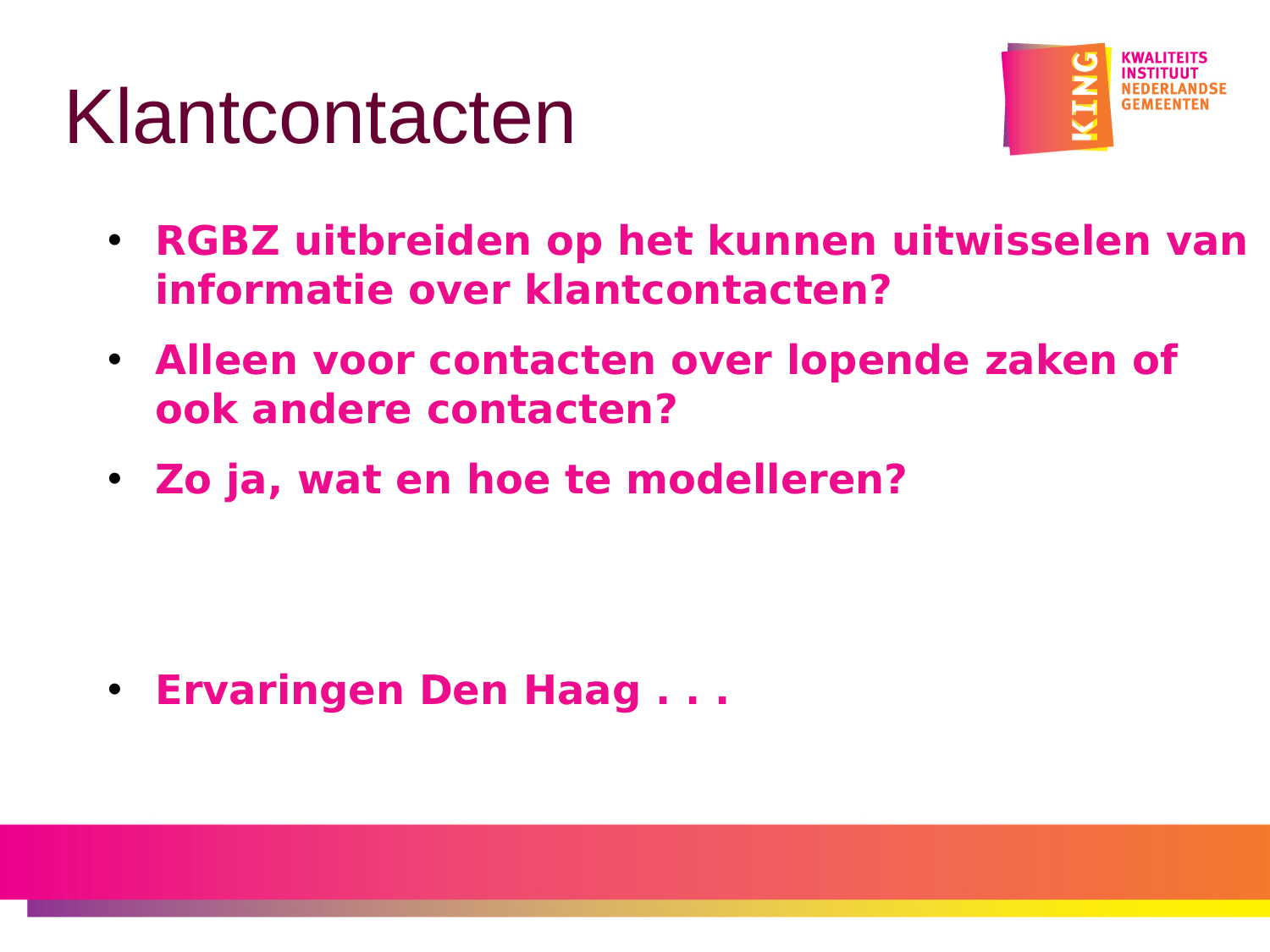

# Klantcontacten
RGBZ uitbreiden op het kunnen uitwisselen van informatie over klantcontacten?
Alleen voor contacten over lopende zaken of ook andere contacten?
Zo ja, wat en hoe te modelleren?

Ervaringen Den Haag . . .